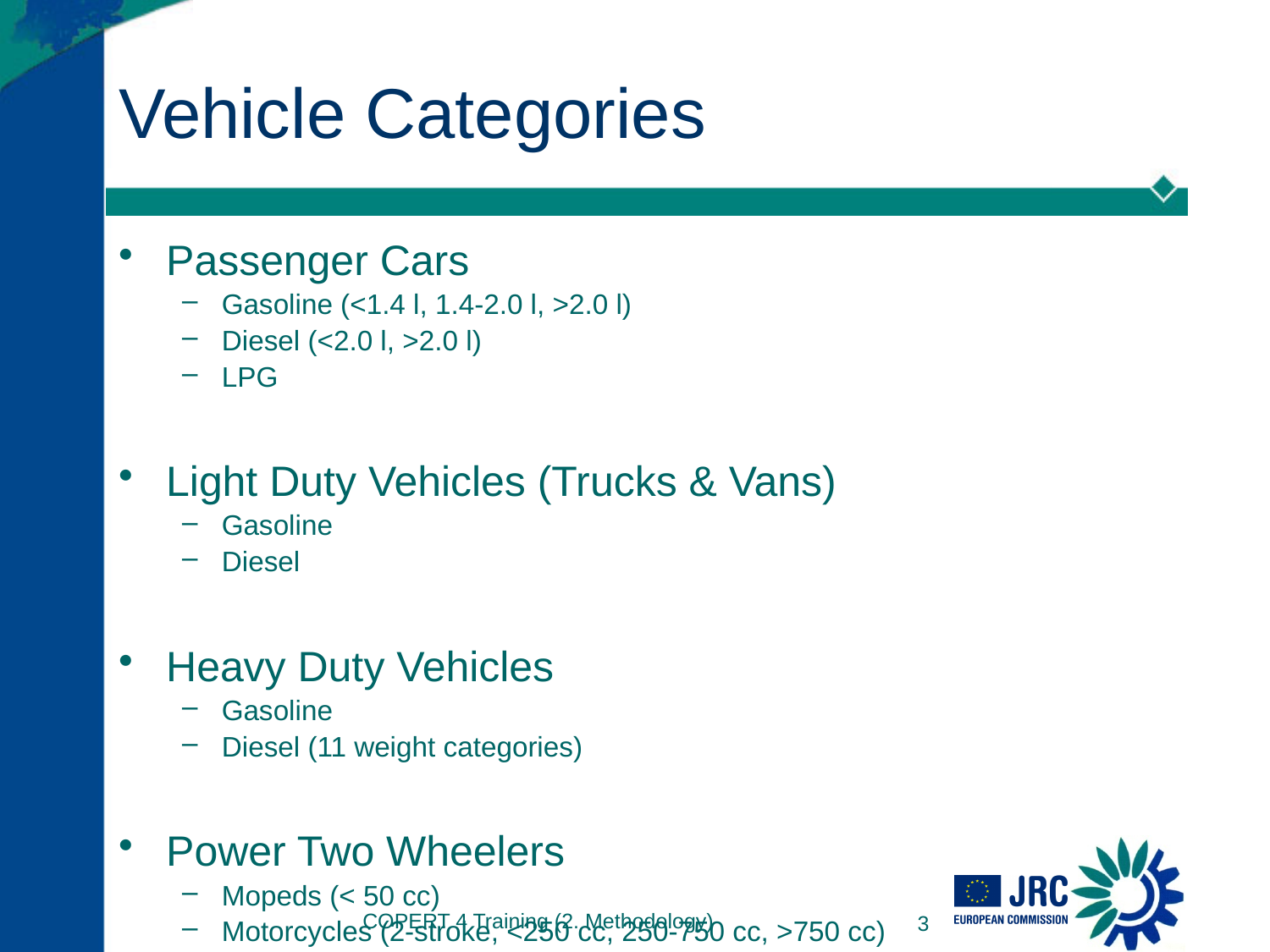

# Vehicle Categories
Passenger Cars
Gasoline (<1.4 l, 1.4-2.0 l, >2.0 l)
Diesel (<2.0 l, >2.0 l)
LPG

Light Duty Vehicles (Trucks & Vans)
Gasoline
Diesel

Heavy Duty Vehicles
Gasoline
Diesel (11 weight categories)

Power Two Wheelers
Mopeds (< 50 cc)
Motorcycles (2-stroke, <250 cc, 250-750 cc, >750 cc)
COPERT 4 Training (2. Methodology)
3